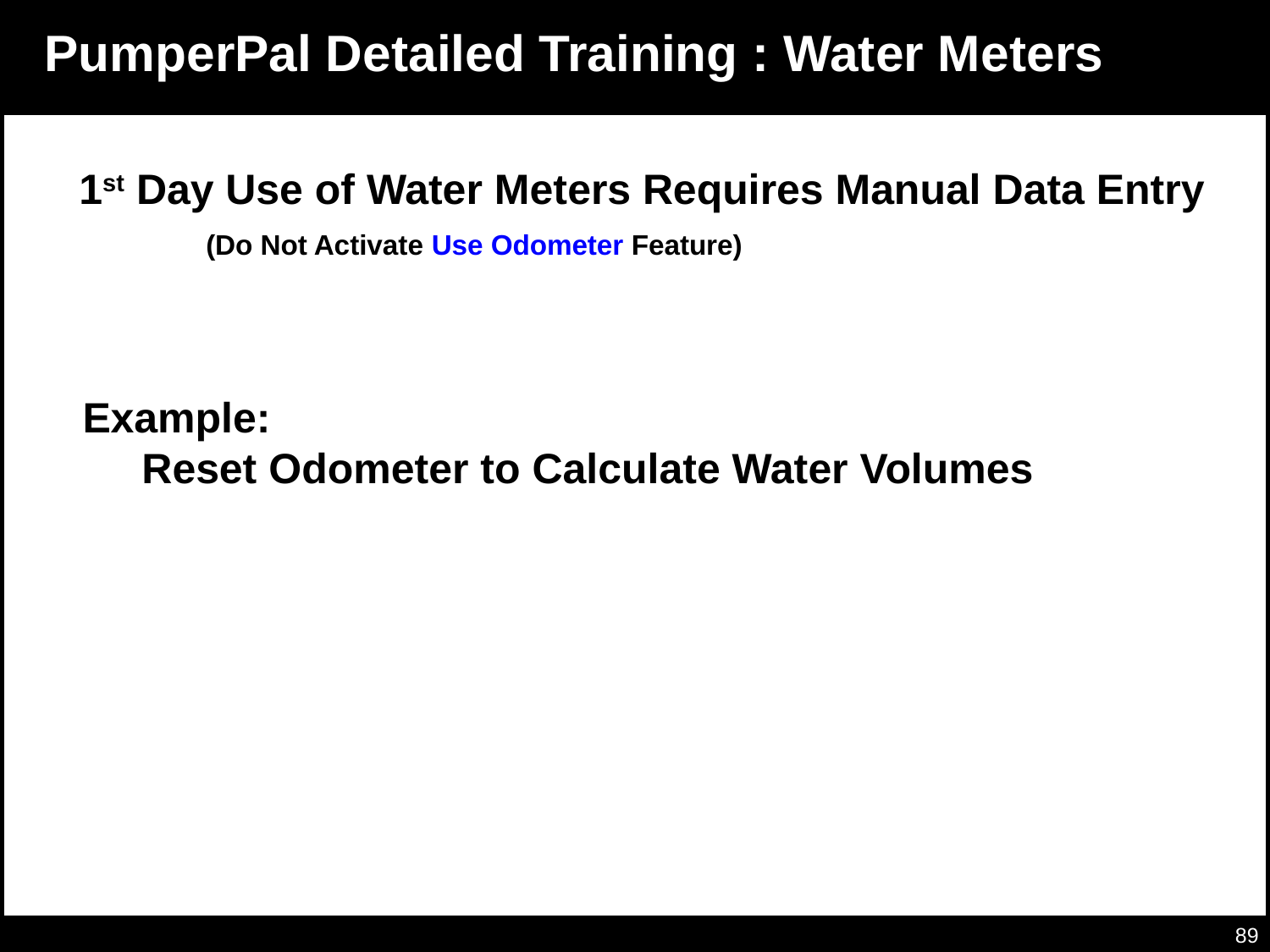

# Odometer

PumperPal Detailed Training : Water Meters
1st Day Use of Water Meters Requires Manual Data Entry  	(Do Not Activate Use Odometer Feature)
Example:
     Reset Odometer to Calculate Water Volumes